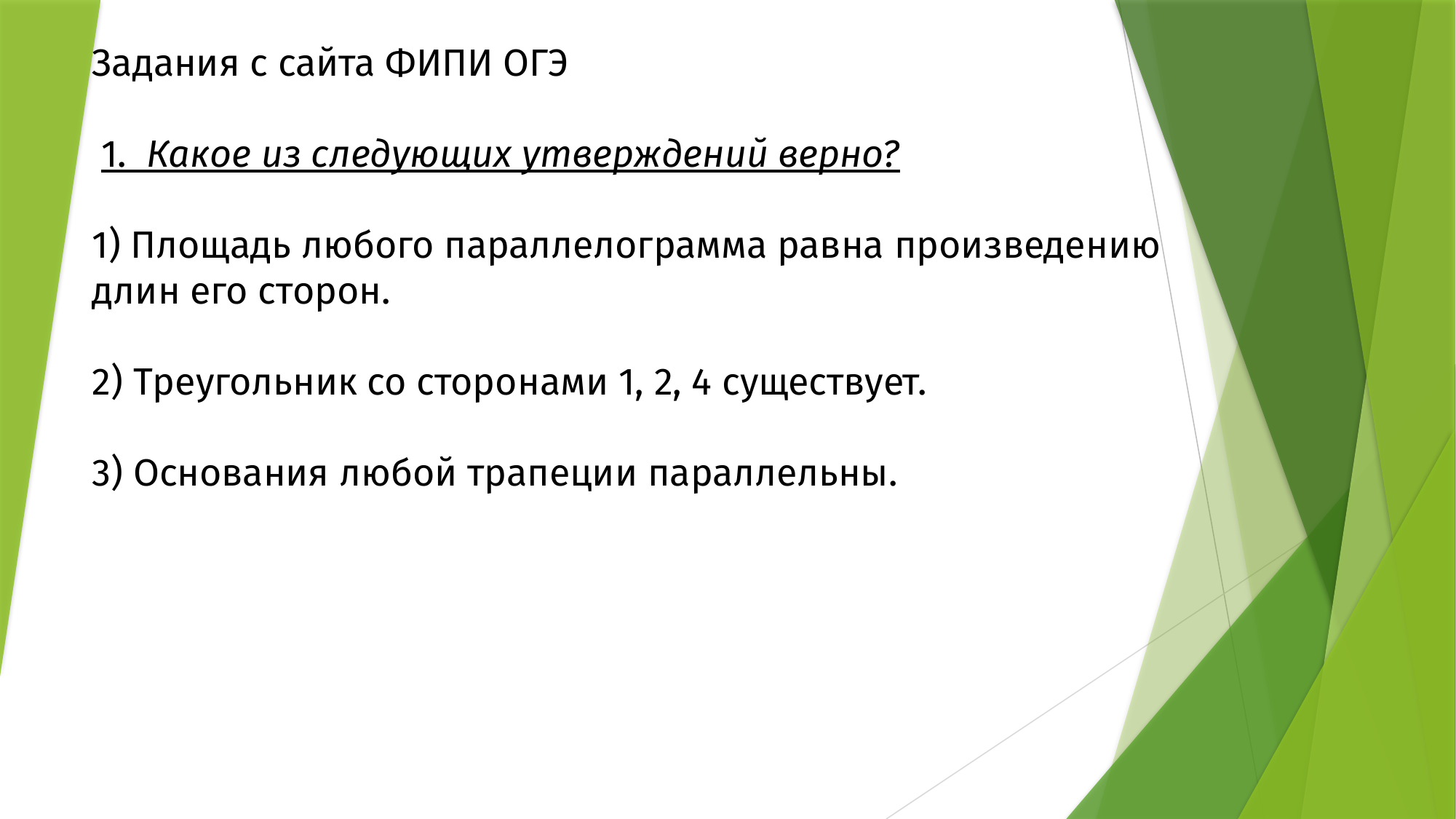

# Задания с сайта ФИПИ ОГЭ 1.  Какое из следующих утверждений верно? 1) Площадь любого параллелограмма равна произведению длин его сторон. 2) Треугольник со сторонами 1, 2, 4 существует. 3) Основания любой трапеции параллельны.